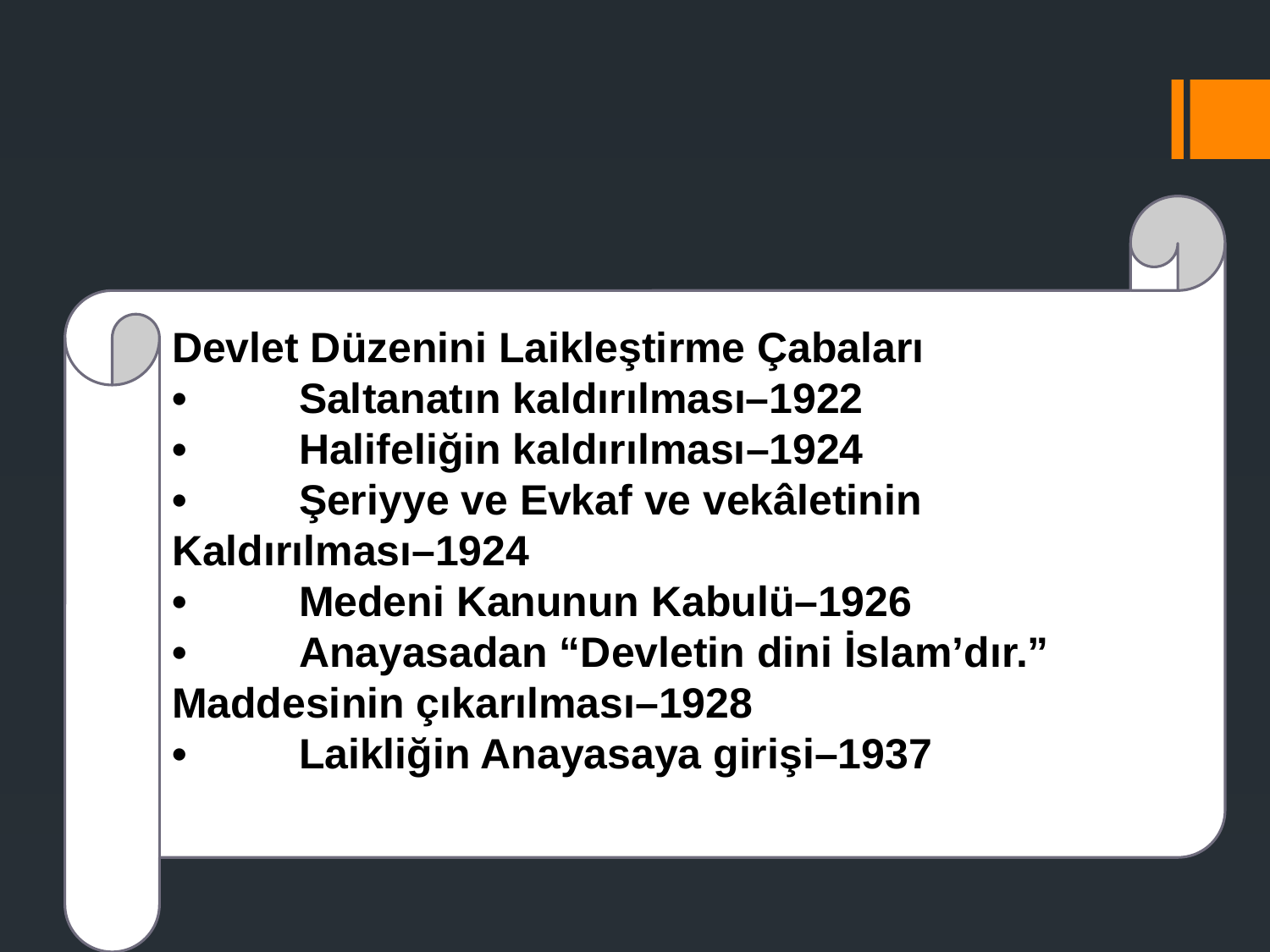

Devlet Düzenini Laikleştirme Çabaları
•	Saltanatın kaldırılması–1922
•	Halifeliğin kaldırılması–1924
•	Şeriyye ve Evkaf ve vekâletinin Kaldırılması–1924
•	Medeni Kanunun Kabulü–1926
•	Anayasadan “Devletin dini İslam’dır.” Maddesinin çıkarılması–1928
•	Laikliğin Anayasaya girişi–1937